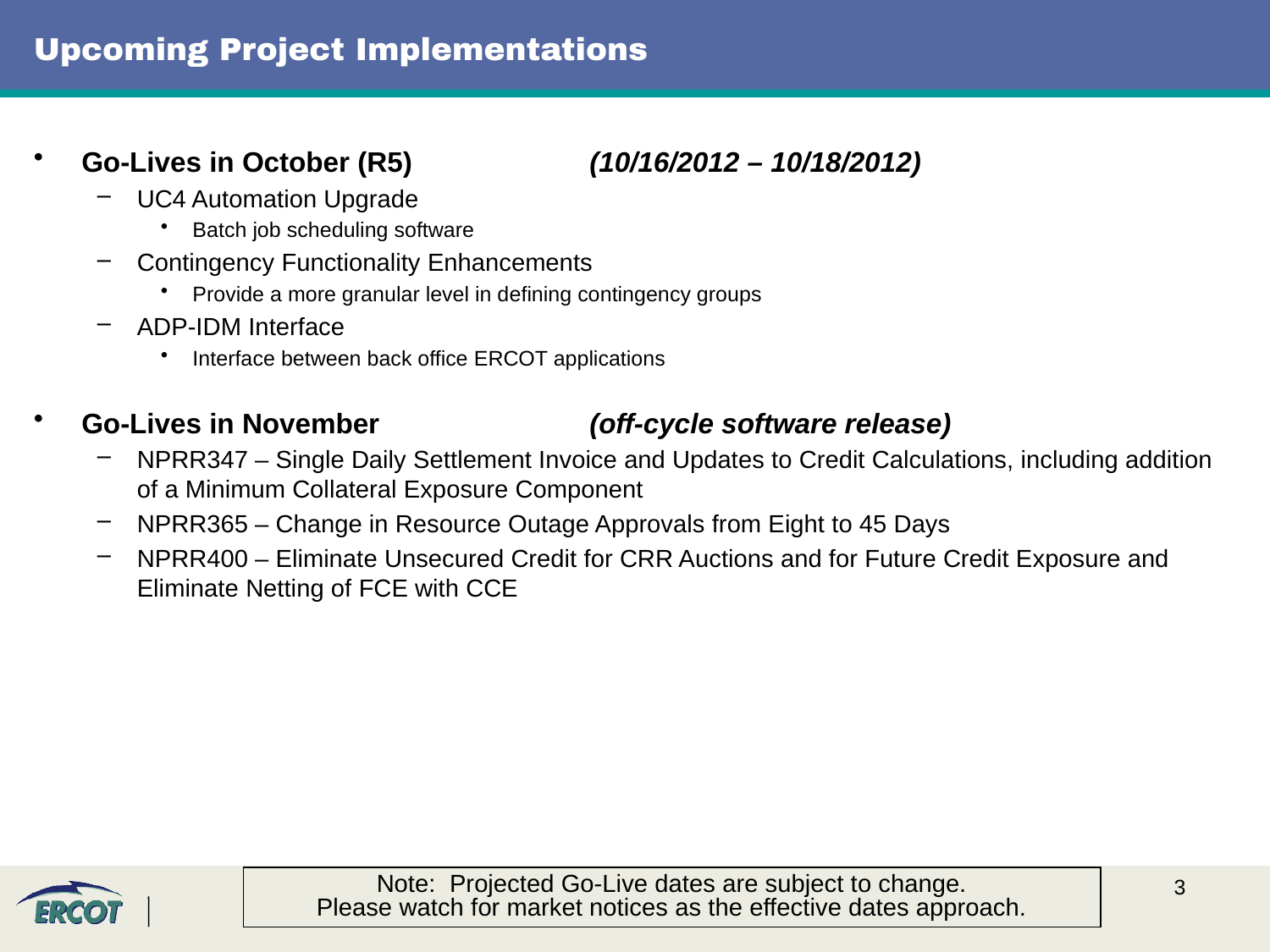

# Upcoming Project Implementations
Go-Lives in October (R5)		(10/16/2012 – 10/18/2012)
UC4 Automation Upgrade
Batch job scheduling software
Contingency Functionality Enhancements
Provide a more granular level in defining contingency groups
ADP-IDM Interface
Interface between back office ERCOT applications

Go-Lives in November		(off-cycle software release)
NPRR347 – Single Daily Settlement Invoice and Updates to Credit Calculations, including addition of a Minimum Collateral Exposure Component
NPRR365 – Change in Resource Outage Approvals from Eight to 45 Days
NPRR400 – Eliminate Unsecured Credit for CRR Auctions and for Future Credit Exposure and Eliminate Netting of FCE with CCE

Note:  Projected Go-Live dates are subject to change.
Please watch for market notices as the effective dates approach.